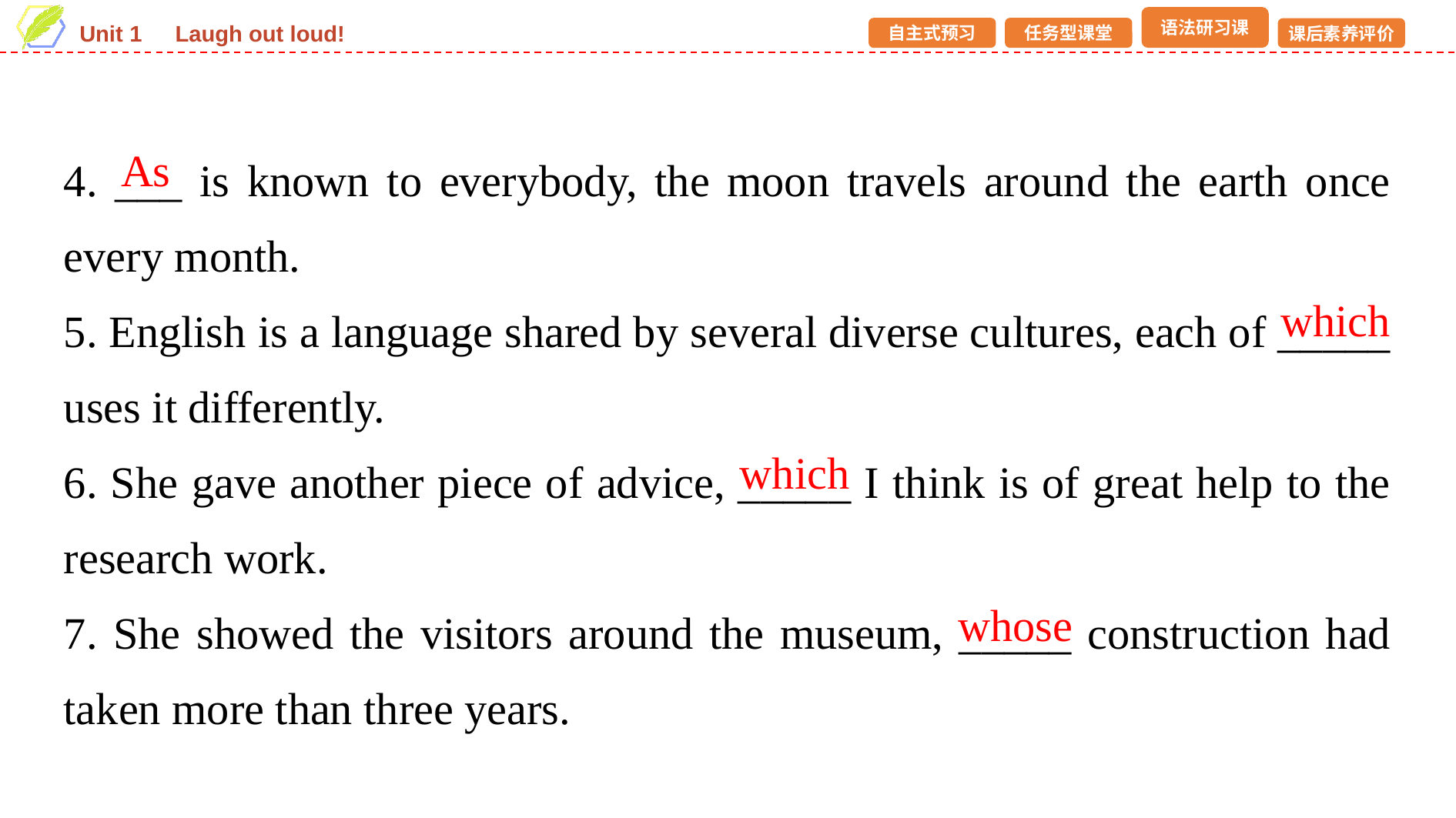

4. ___ is known to everybody, the moon travels around the earth once every month.
5. English is a language shared by several diverse cultures, each of _____ uses it differently.
6. She gave another piece of advice, _____ I think is of great help to the research work.
7. She showed the visitors around the museum, _____ construction had taken more than three years.
As
which
which
whose